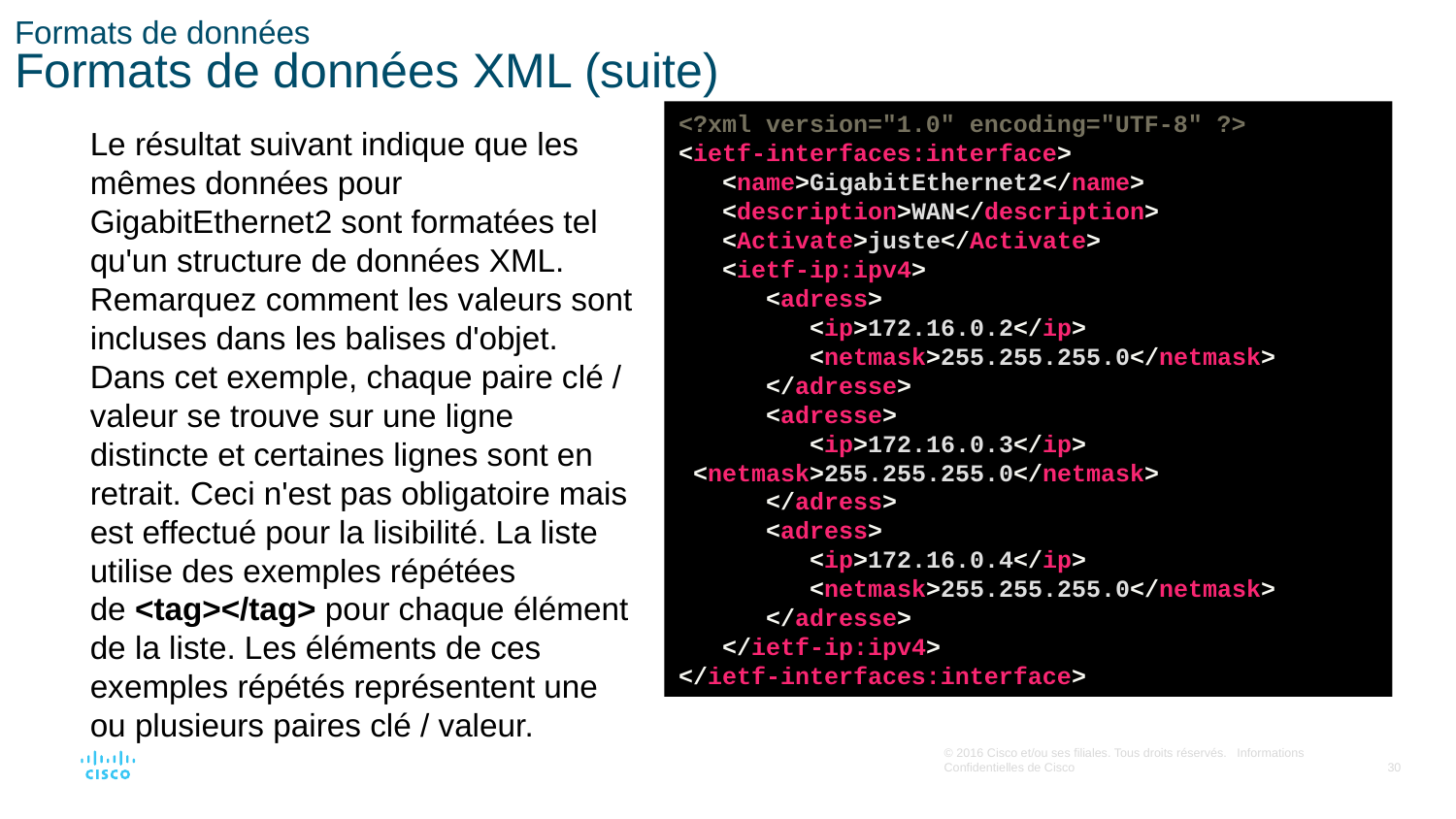

# Formats de données Formats de données XML (suite)
<?xml version="1.0" encoding="UTF-8" ?>
<ietf-interfaces:interface>
   <name>GigabitEthernet2</name>
   <description>WAN</description>
   <Activate>juste</Activate>
   <ietf-ip:ipv4>
      <adress>
         <ip>172.16.0.2</ip>
         <netmask>255.255.255.0</netmask>
      </adresse>
      <adresse>
         <ip>172.16.0.3</ip>
 <netmask>255.255.255.0</netmask>
      </adress>
      <adress>
         <ip>172.16.0.4</ip>
         <netmask>255.255.255.0</netmask>
      </adresse>
   </ietf-ip:ipv4>
</ietf-interfaces:interface>
Le résultat suivant indique que les mêmes données pour GigabitEthernet2 sont formatées tel qu'un structure de données XML. Remarquez comment les valeurs sont incluses dans les balises d'objet. Dans cet exemple, chaque paire clé / valeur se trouve sur une ligne distincte et certaines lignes sont en retrait. Ceci n'est pas obligatoire mais est effectué pour la lisibilité. La liste utilise des exemples répétées de <tag></tag> pour chaque élément de la liste. Les éléments de ces exemples répétés représentent une ou plusieurs paires clé / valeur.